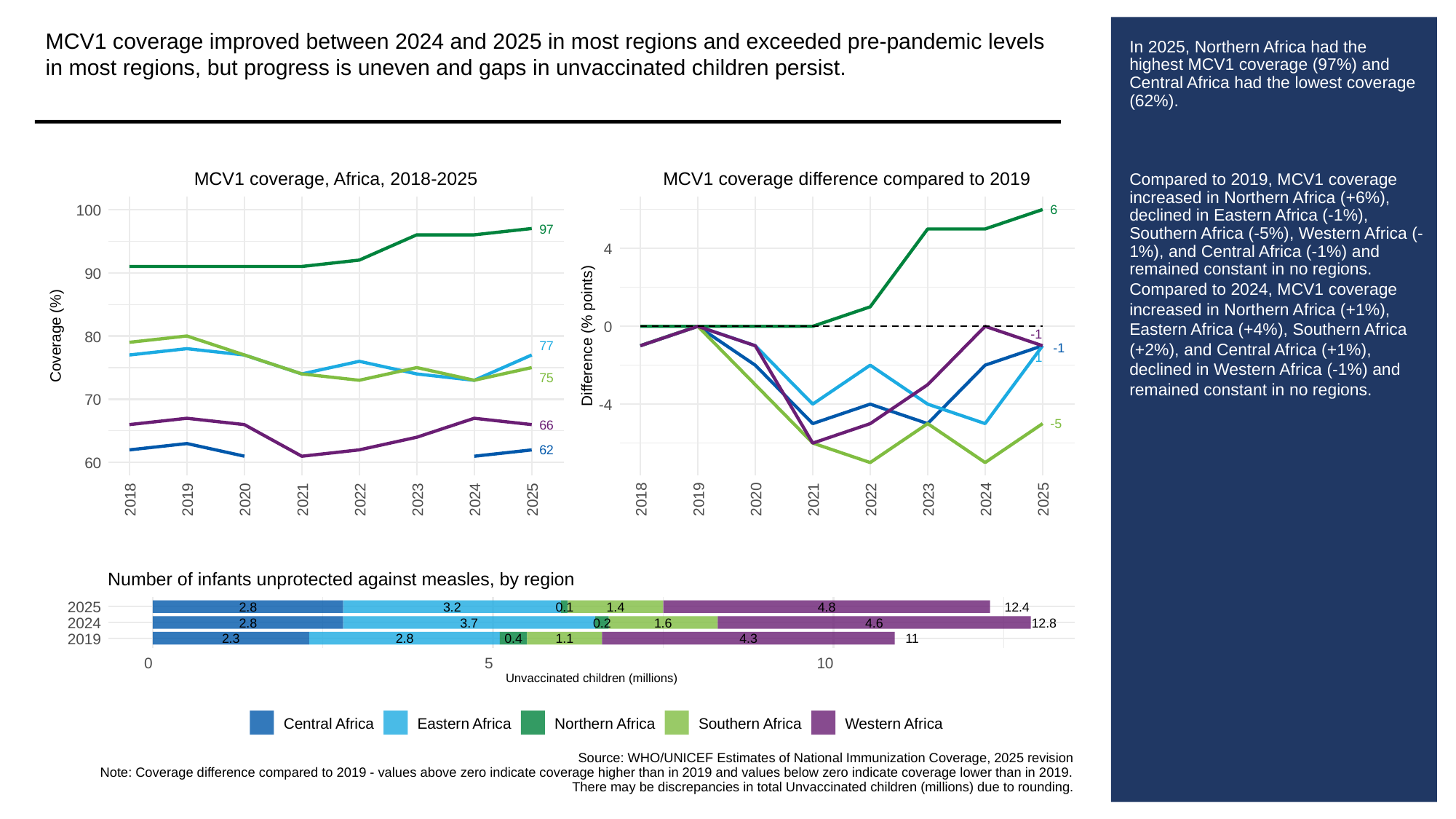

MCV1 coverage improved between 2024 and 2025 in most regions and exceeded pre-pandemic levels in most regions, but progress is uneven and gaps in unvaccinated children persist.
# In 2025, Northern Africa had the highest MCV1 coverage (97%) and Central Africa had the lowest coverage (62%).

Compared to 2019, MCV1 coverage increased in Northern Africa (+6%), declined in Eastern Africa (-1%), Southern Africa (-5%), Western Africa (-1%), and Central Africa (-1%) and remained constant in no regions.
Compared to 2024, MCV1 coverage increased in Northern Africa (+1%), Eastern Africa (+4%), Southern Africa (+2%), and Central Africa (+1%), declined in Western Africa (-1%) and remained constant in no regions.

MCV1 coverage, Africa, 2018-2025
MCV1 coverage difference compared to 2019

100
6

97

4

90

0

-1
Coverage (%)
80
Difference (% points)

77
-1

-1

75
70
-4

-5
66

62

60

2018
2019
2020
2021
2022
2023
2024
2025
2018
2019
2020
2021
2022
2023
2024
2025
Number of infants unprotected against measles, by region

2025
2.8
3.2
0.1
1.4
4.8
12.4

2024
2.8
3.7
0.2
1.6
4.6
12.8

2019
2.3
2.8
0.4
1.1
4.3
11

0
5
10
Unvaccinated children (millions)

Central Africa
Eastern Africa
Northern Africa
Southern Africa
Western Africa
Source: WHO/UNICEF Estimates of National Immunization Coverage, 2025 revision
Note: Coverage difference compared to 2019 - values above zero indicate coverage higher than in 2019 and values below zero indicate coverage lower than in 2019.
There may be discrepancies in total Unvaccinated children (millions) due to rounding.